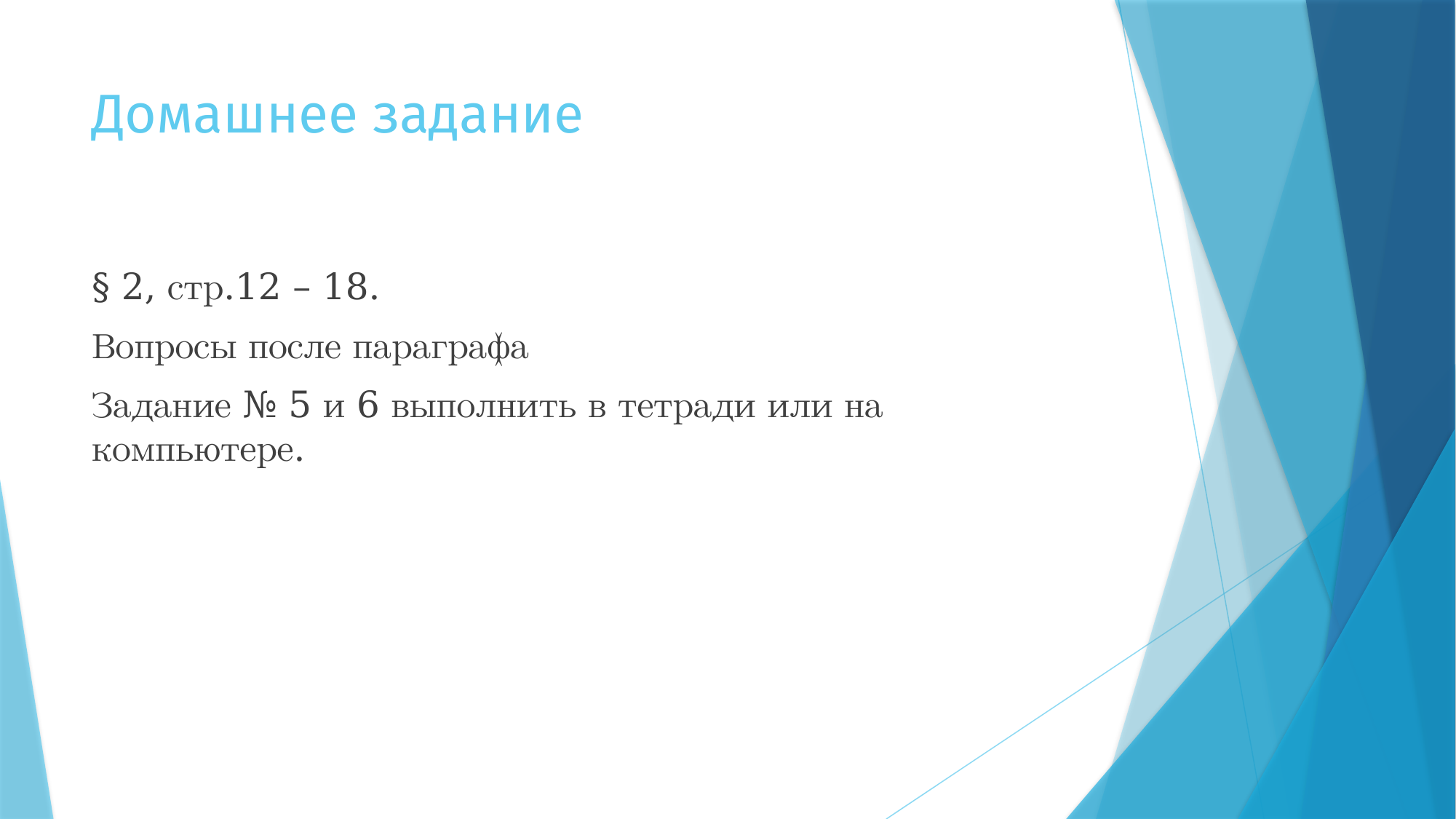

# Домашнее задание
§ 2, стр.12 – 18.
Вопросы после параграфа
Задание № 5 и 6 выполнить в тетради или на компьютере.